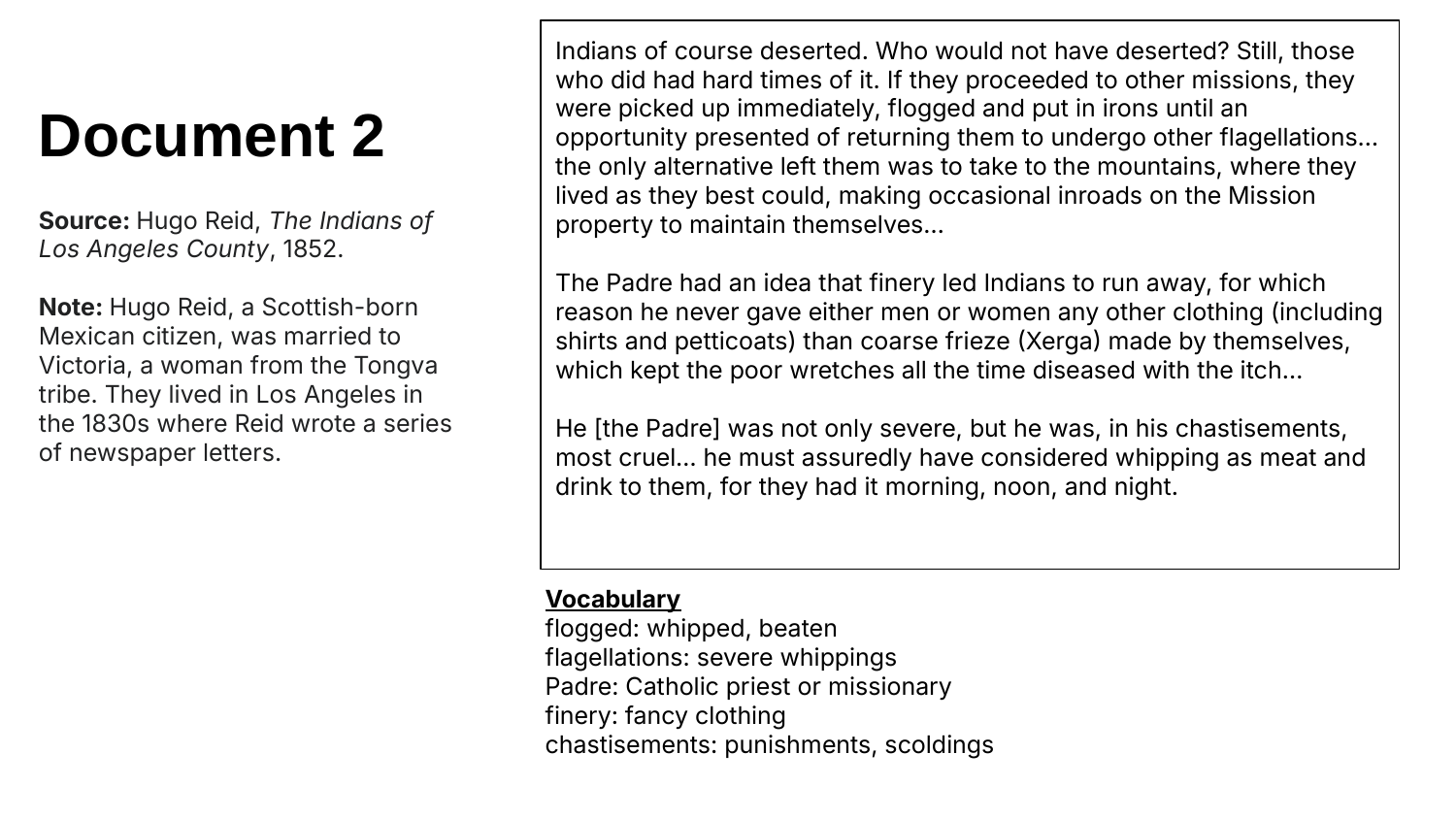

Indians of course deserted. Who would not have deserted? Still, those who did had hard times of it. If they proceeded to other missions, they were picked up immediately, flogged and put in irons until an opportunity presented of returning them to undergo other flagellations… the only alternative left them was to take to the mountains, where they lived as they best could, making occasional inroads on the Mission property to maintain themselves…

The Padre had an idea that finery led Indians to run away, for which reason he never gave either men or women any other clothing (including shirts and petticoats) than coarse frieze (Xerga) made by themselves, which kept the poor wretches all the time diseased with the itch…

He [the Padre] was not only severe, but he was, in his chastisements, most cruel… he must assuredly have considered whipping as meat and drink to them, for they had it morning, noon, and night.
Document 2

Source: Hugo Reid, The Indians of Los Angeles County, 1852.

Note: Hugo Reid, a Scottish-born Mexican citizen, was married to Victoria, a woman from the Tongva tribe. They lived in Los Angeles in the 1830s where Reid wrote a series of newspaper letters.
Vocabulary
flogged: whipped, beaten
flagellations: severe whippings
Padre: Catholic priest or missionary
finery: fancy clothing
chastisements: punishments, scoldings